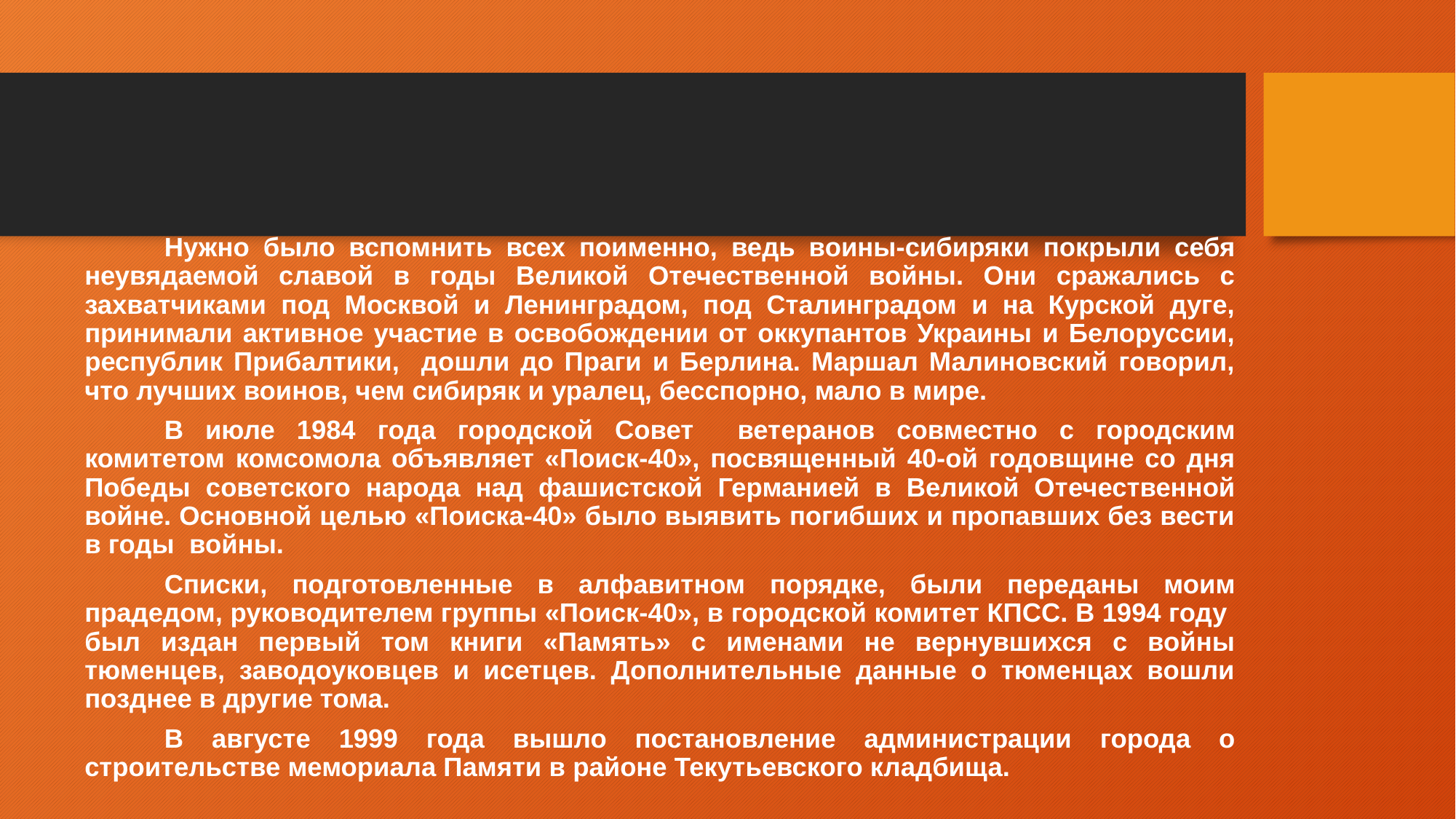

Нужно было вспомнить всех поименно, ведь воины-сибиряки покрыли себя неувядаемой славой в годы Великой Отечественной войны. Они сражались с захватчиками под Москвой и Ленинградом, под Сталинградом и на Курской дуге, принимали активное участие в освобождении от оккупантов Украины и Белоруссии, республик Прибалтики,  дошли до Праги и Берлина. Маршал Малиновский говорил, что лучших воинов, чем сибиряк и уралец, бесспорно, мало в мире.
	В июле 1984 года городской Совет  ветеранов совместно с городским комитетом комсомола объявляет «Поиск-40», посвященный 40-ой годовщине со дня Победы советского народа над фашистской Германией в Великой Отечественной войне. Основной целью «Поиска-40» было выявить погибших и пропавших без вести в годы  войны.
	Списки, подготовленные в алфавитном порядке, были переданы моим прадедом, руководителем группы «Поиск-40», в городской комитет КПСС. В 1994 году  был издан первый том книги «Память» с именами не вернувшихся с войны тюменцев, заводоуковцев и исетцев. Дополнительные данные о тюменцах вошли позднее в другие тома.
	В августе 1999 года вышло постановление администрации города о строительстве мемориала Памяти в районе Текутьевского кладбища.